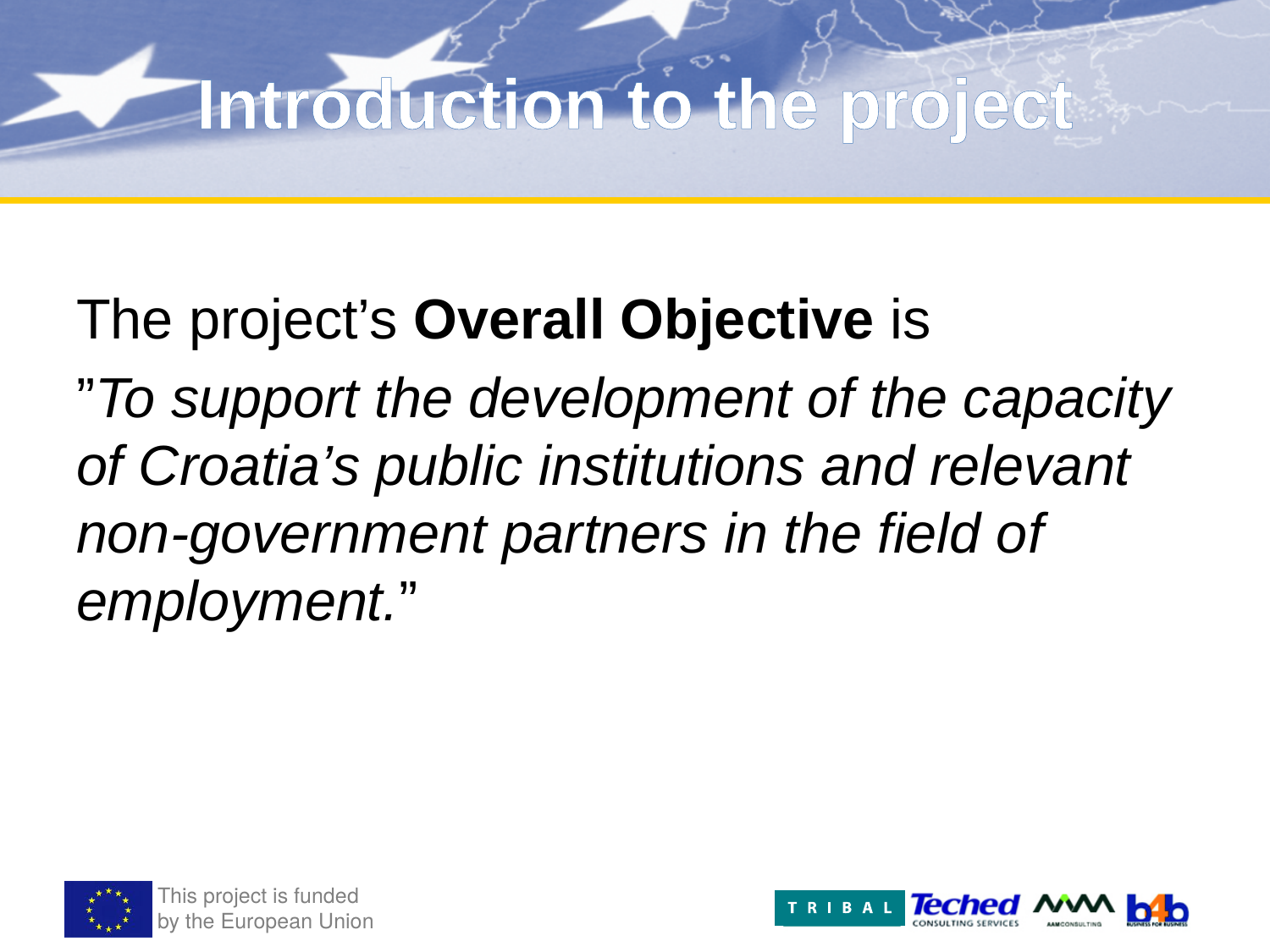

# Introduction to the project

The project’s Overall Objective is
”To support the development of the capacity of Croatia’s public institutions and relevant non-government partners in the field of employment.”